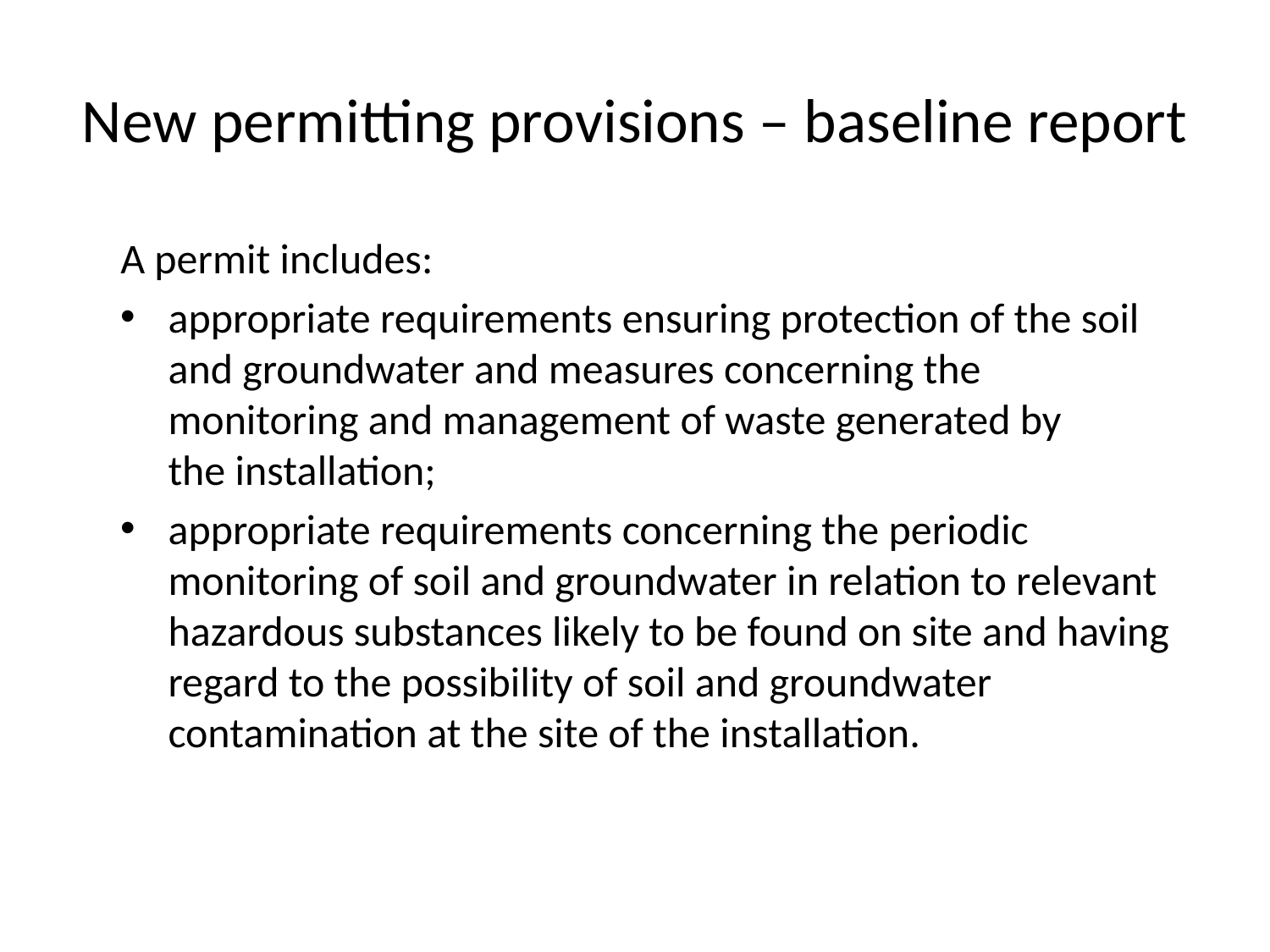

# New permitting provisions – baseline report
A permit includes:
appropriate requirements ensuring protection of the soil and groundwater and measures concerning the monitoring and management of waste generated by the installation;
appropriate requirements concerning the periodic monitoring of soil and groundwater in relation to relevant hazardous substances likely to be found on site and having regard to the possibility of soil and groundwater contamination at the site of the installation.